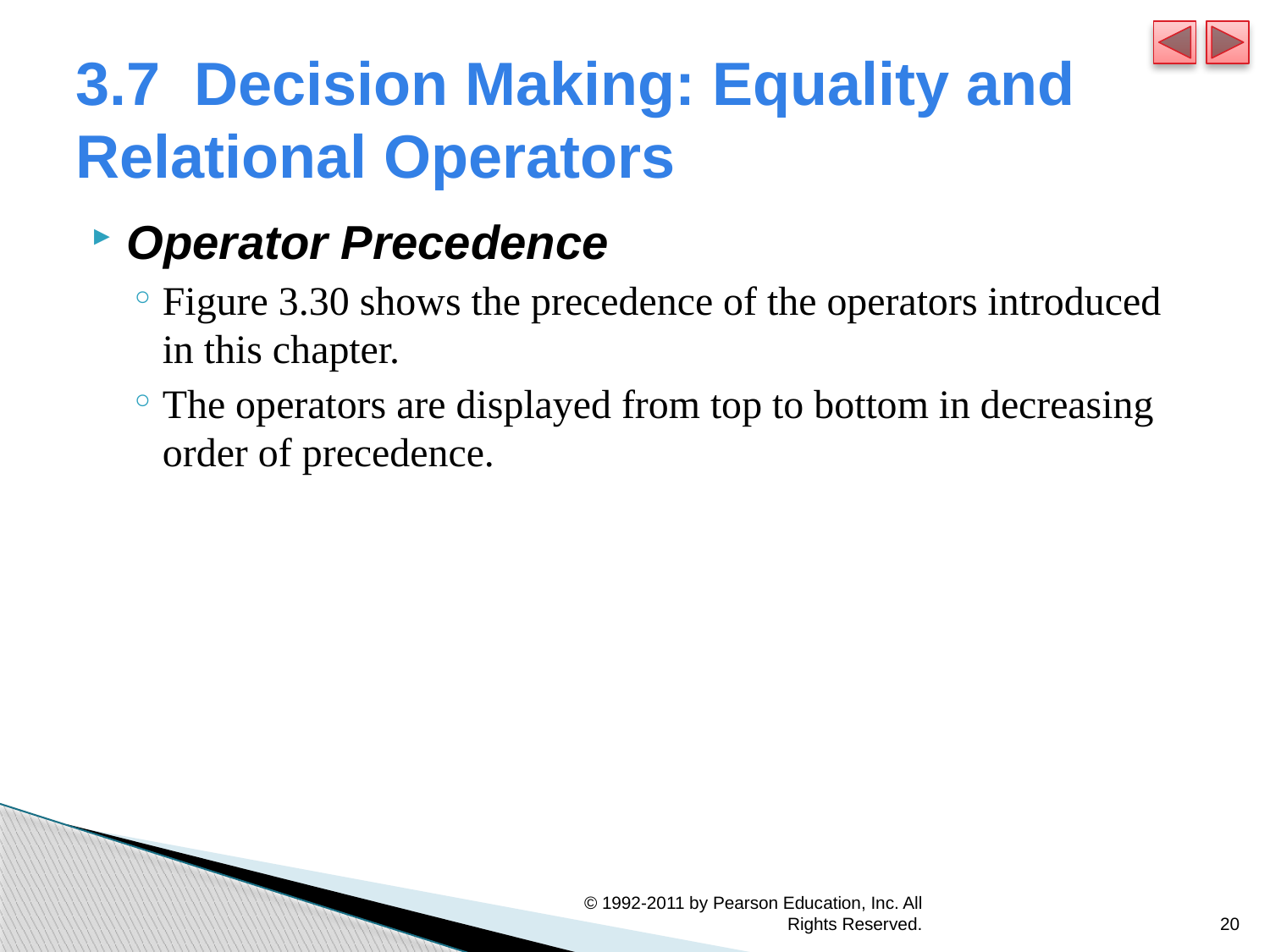

# 3.7  Decision Making: Equality and Relational Operators
Operator Precedence
Figure 3.30 shows the precedence of the operators introduced in this chapter.
The operators are displayed from top to bottom in decreasing order of precedence.
© 1992-2011 by Pearson Education, Inc. All Rights Reserved.
20